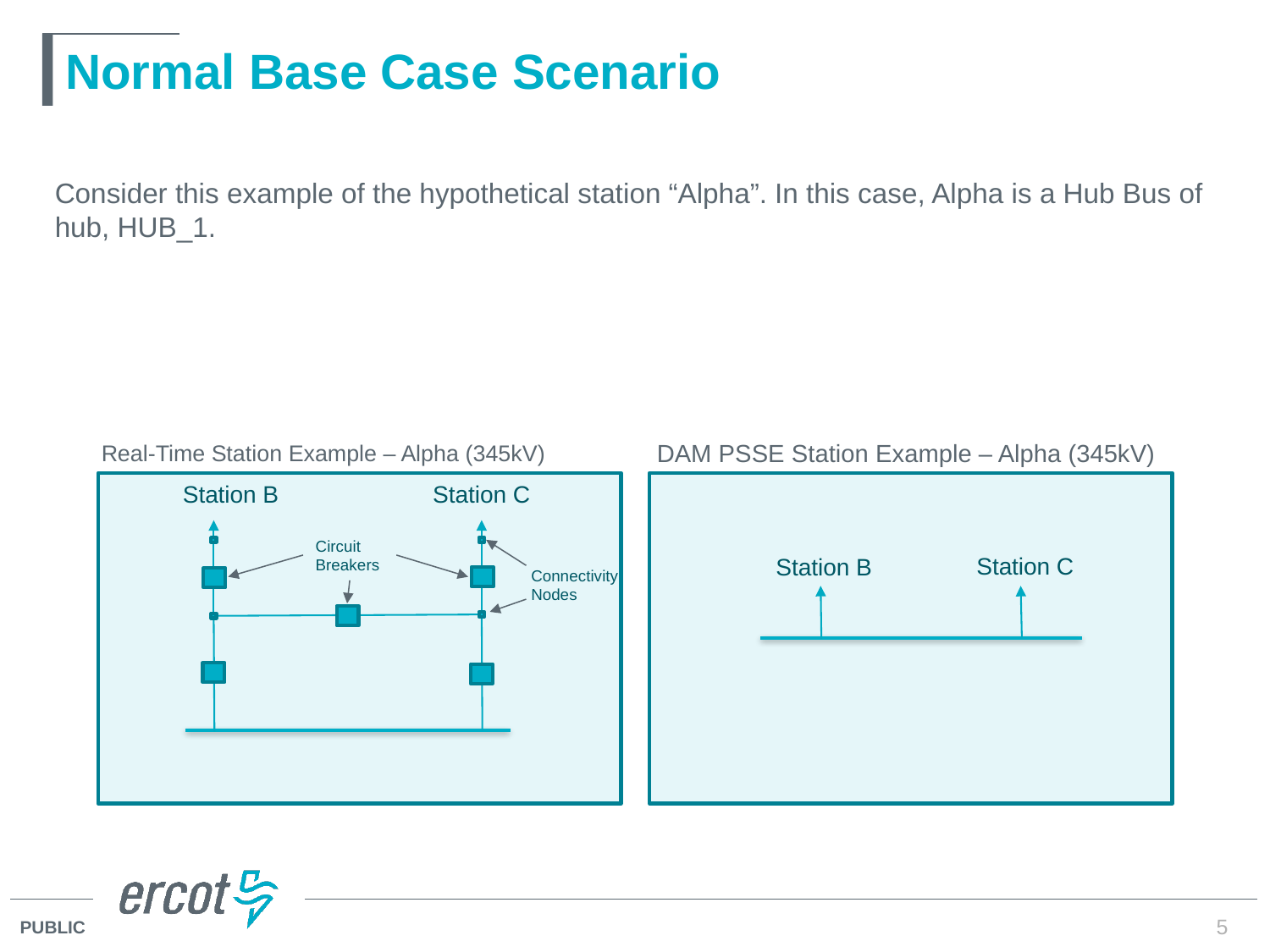

# Normal Base Case Scenario
Consider this example of the hypothetical station “Alpha”. In this case, Alpha is a Hub Bus of hub, HUB_1.
DAM PSSE Station Example – Alpha (345kV)
Real-Time Station Example – Alpha (345kV)

Station B
Station C
Circuit Breakers

Station C
Station B
Connectivity Nodes

5